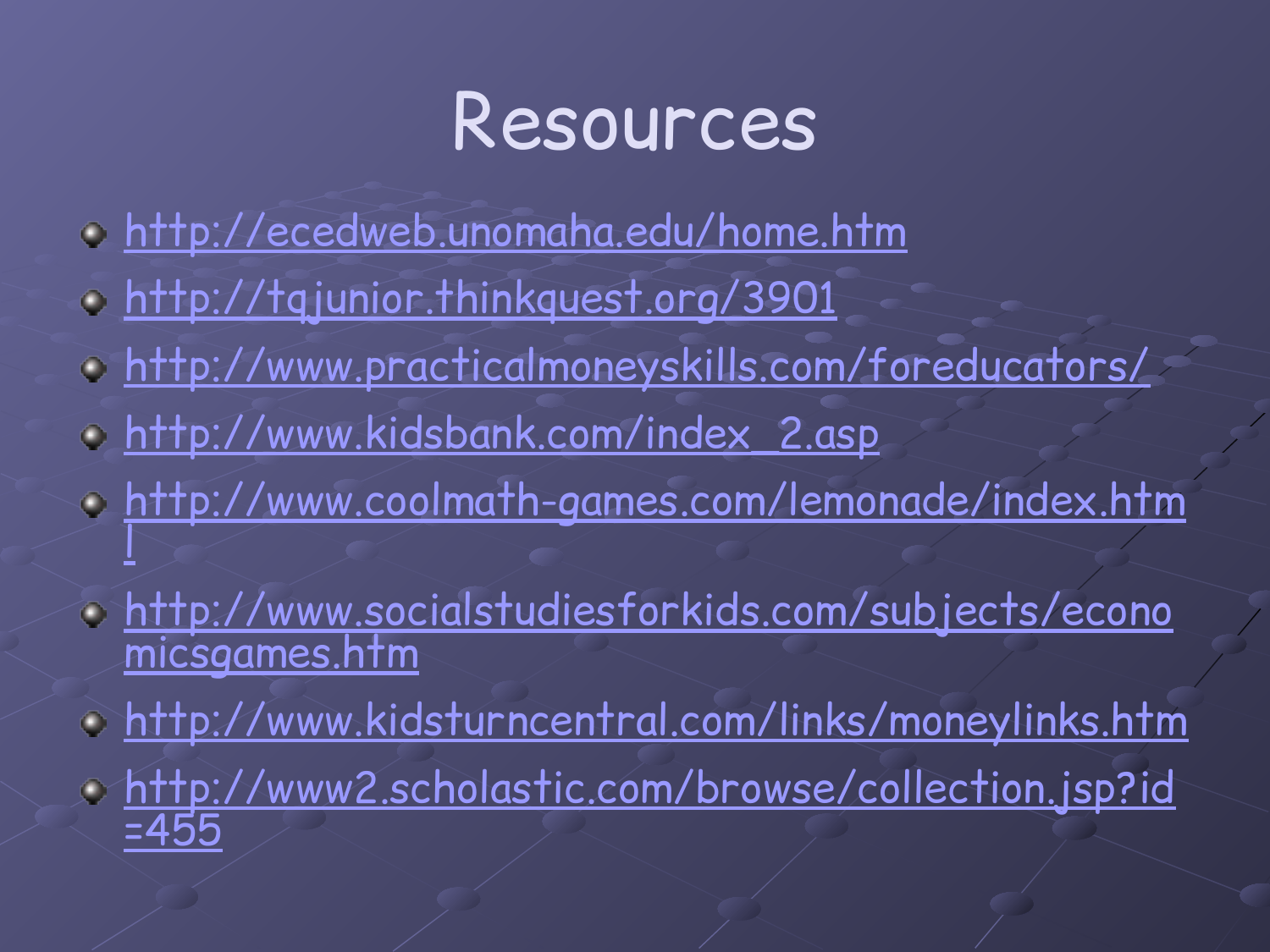

# Resources
http://ecedweb.unomaha.edu/home.htm
http://tqjunior.thinkquest.org/3901
http://www.practicalmoneyskills.com/foreducators/
http://www.kidsbank.com/index_2.asp
http://www.coolmath-games.com/lemonade/index.html
http://www.socialstudiesforkids.com/subjects/economicsgames.htm
http://www.kidsturncentral.com/links/moneylinks.htm
http://www2.scholastic.com/browse/collection.jsp?id=455